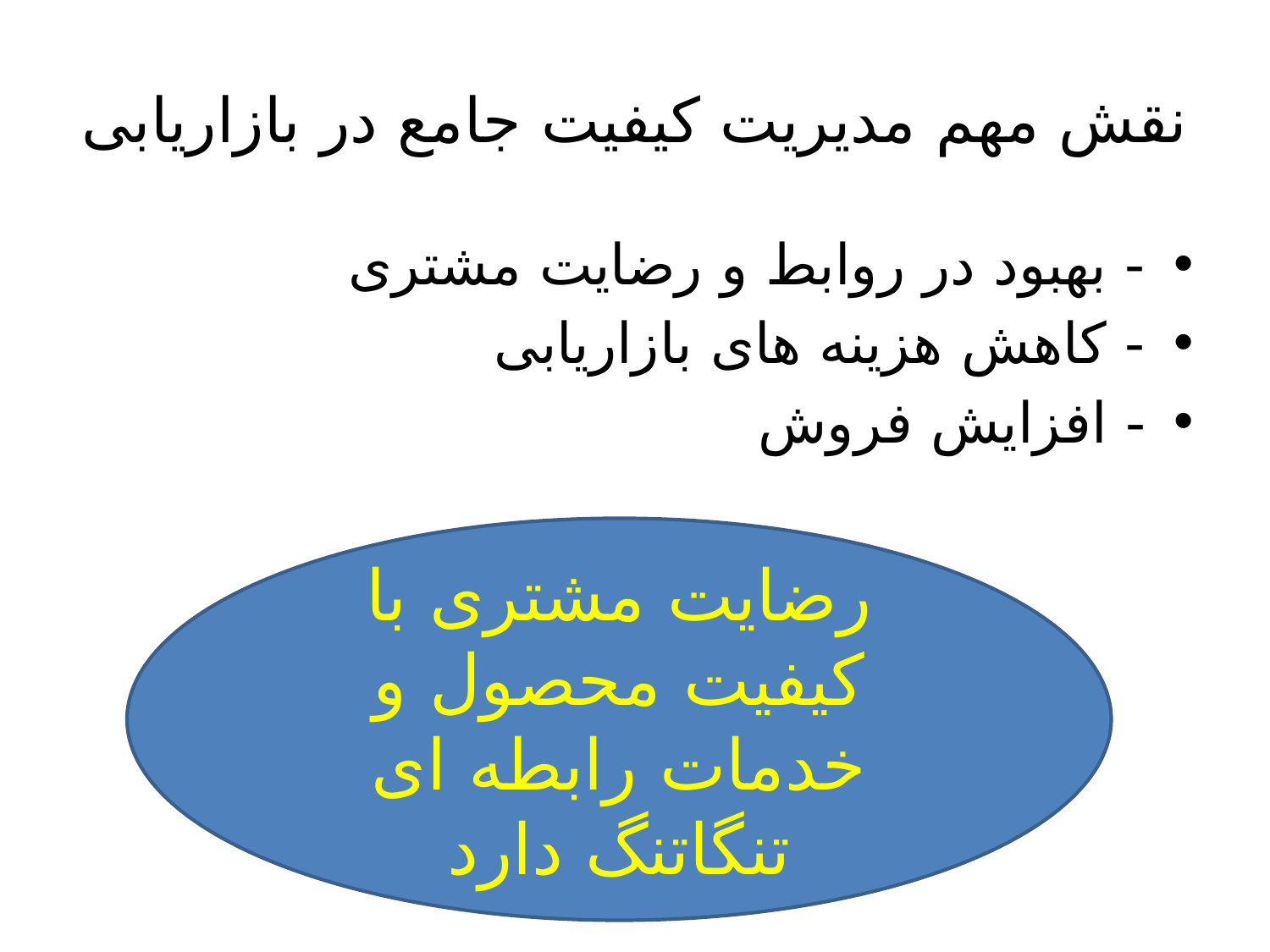

# نقش مهم مدیریت کیفیت جامع در بازاریابی
- بهبود در روابط و رضایت مشتری
- کاهش هزینه های بازاریابی
- افزایش فروش
رضایت مشتری با کیفیت محصول و خدمات رابطه ای تنگاتنگ دارد